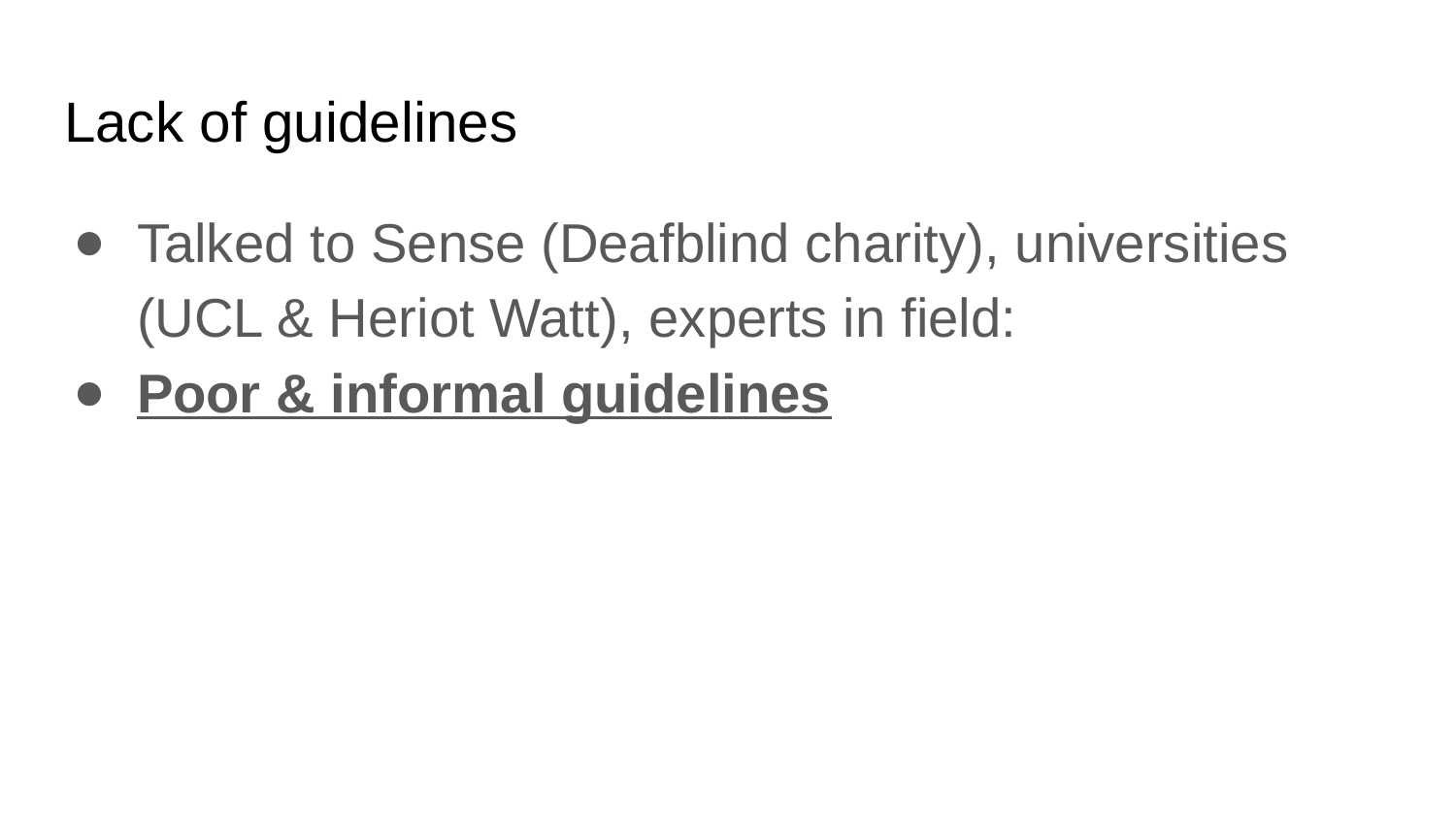

# Lack of guidelines
Talked to Sense (Deafblind charity), universities (UCL & Heriot Watt), experts in field:
Poor & informal guidelines